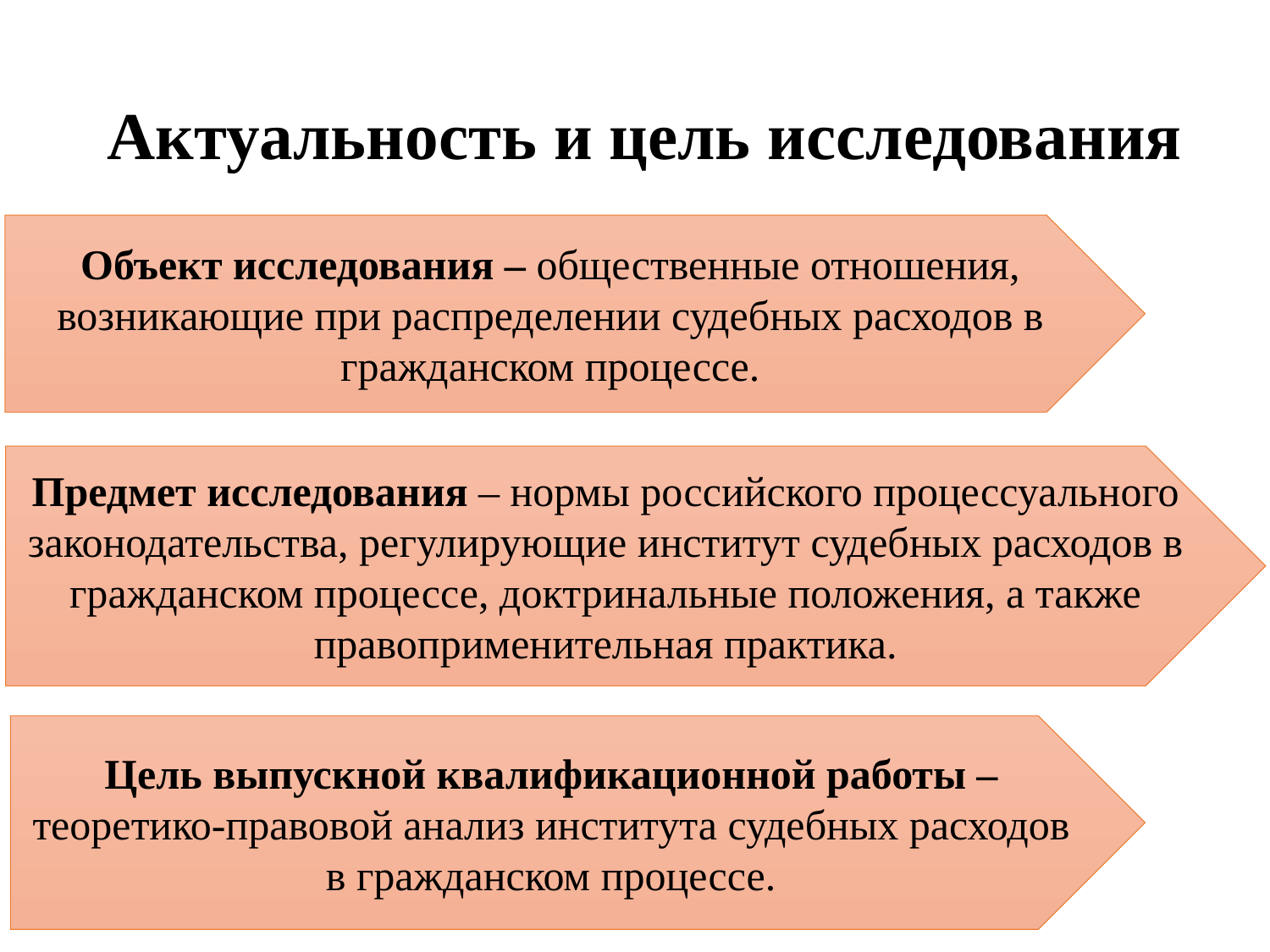

Актуальность и цель исследования
Объект исследования ‒ общественные отношения, возникающие при распределении судебных расходов в гражданском процессе.
Предмет исследования ‒ нормы российского процессуального законодательства, регулирующие институт судебных расходов в гражданском процессе, доктринальные положения, а также правоприменительная практика.
Цель выпускной квалификационной работы ‒ теоретико-правовой анализ института судебных расходов в гражданском процессе.